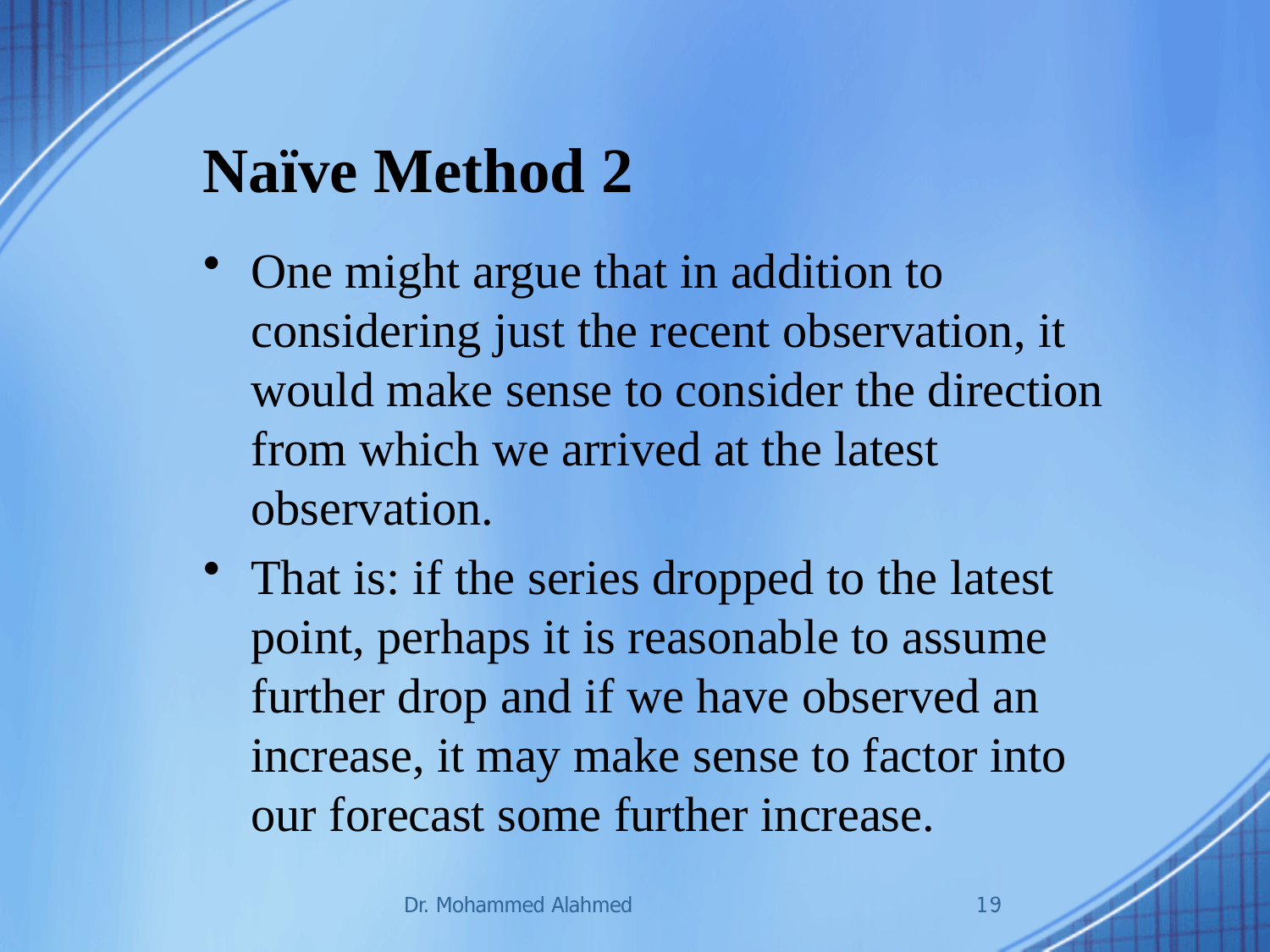

# Naïve Method 2
One might argue that in addition to considering just the recent observation, it would make sense to consider the direction from which we arrived at the latest observation.
That is: if the series dropped to the latest point, perhaps it is reasonable to assume further drop and if we have observed an increase, it may make sense to factor into our forecast some further increase.
Dr. Mohammed Alahmed
19